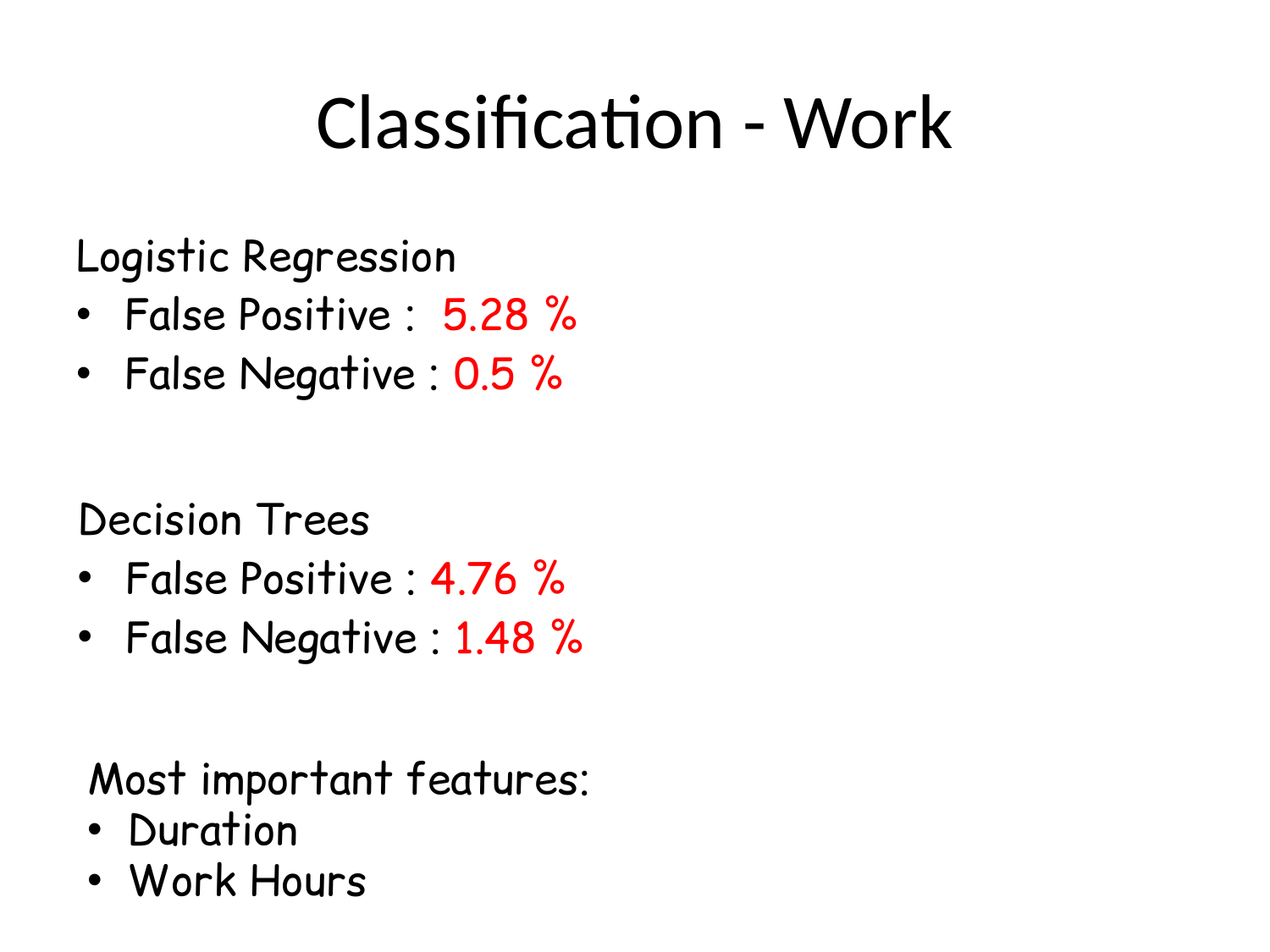

# Classification - Work
Logistic Regression
False Positive :  5.28 %
False Negative : 0.5 %
Decision Trees
False Positive : 4.76 %
False Negative : 1.48 %
Most important features:
Duration
Work Hours